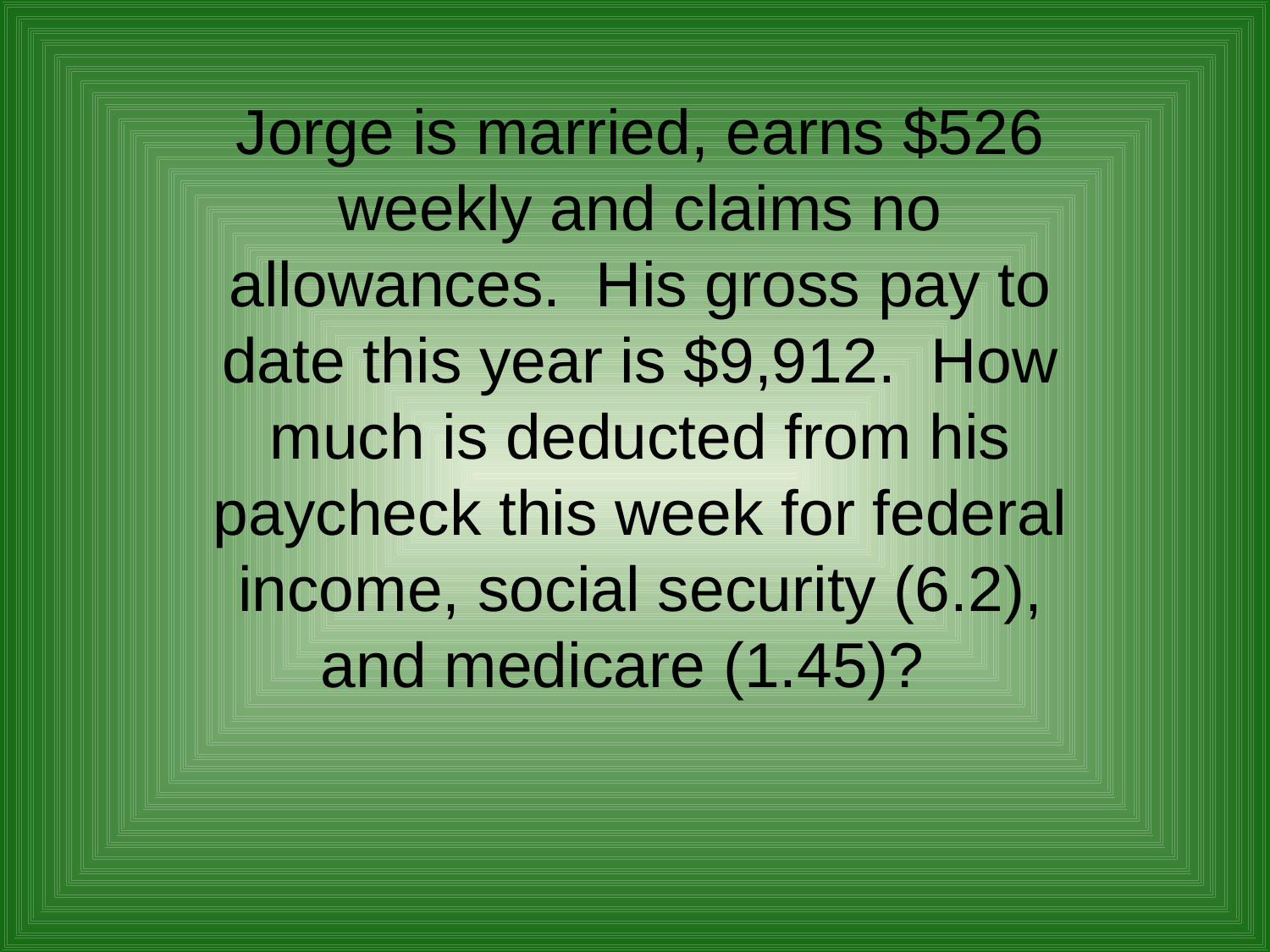

Jorge is married, earns $526 weekly and claims no allowances.  His gross pay to date this year is $9,912.  How much is deducted from his paycheck this week for federal income, social security (6.2), and medicare (1.45)?